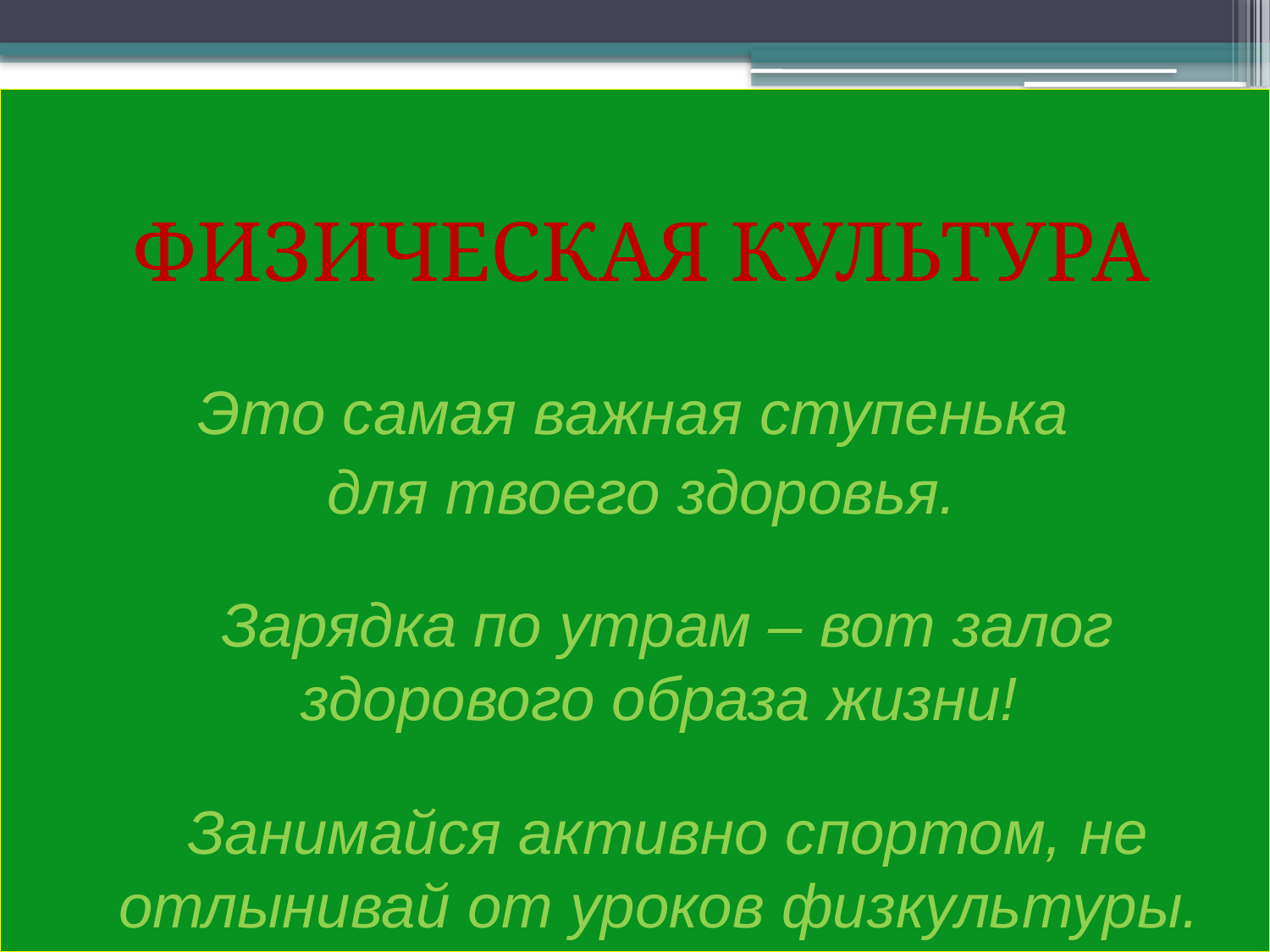

ФИЗИЧЕСКАЯ КУЛЬТУРА

Это самая важная ступенька
для твоего здоровья.

   Зарядка по утрам – вот залог здорового образа жизни!

   Занимайся активно спортом, не отлынивай от уроков физкультуры.